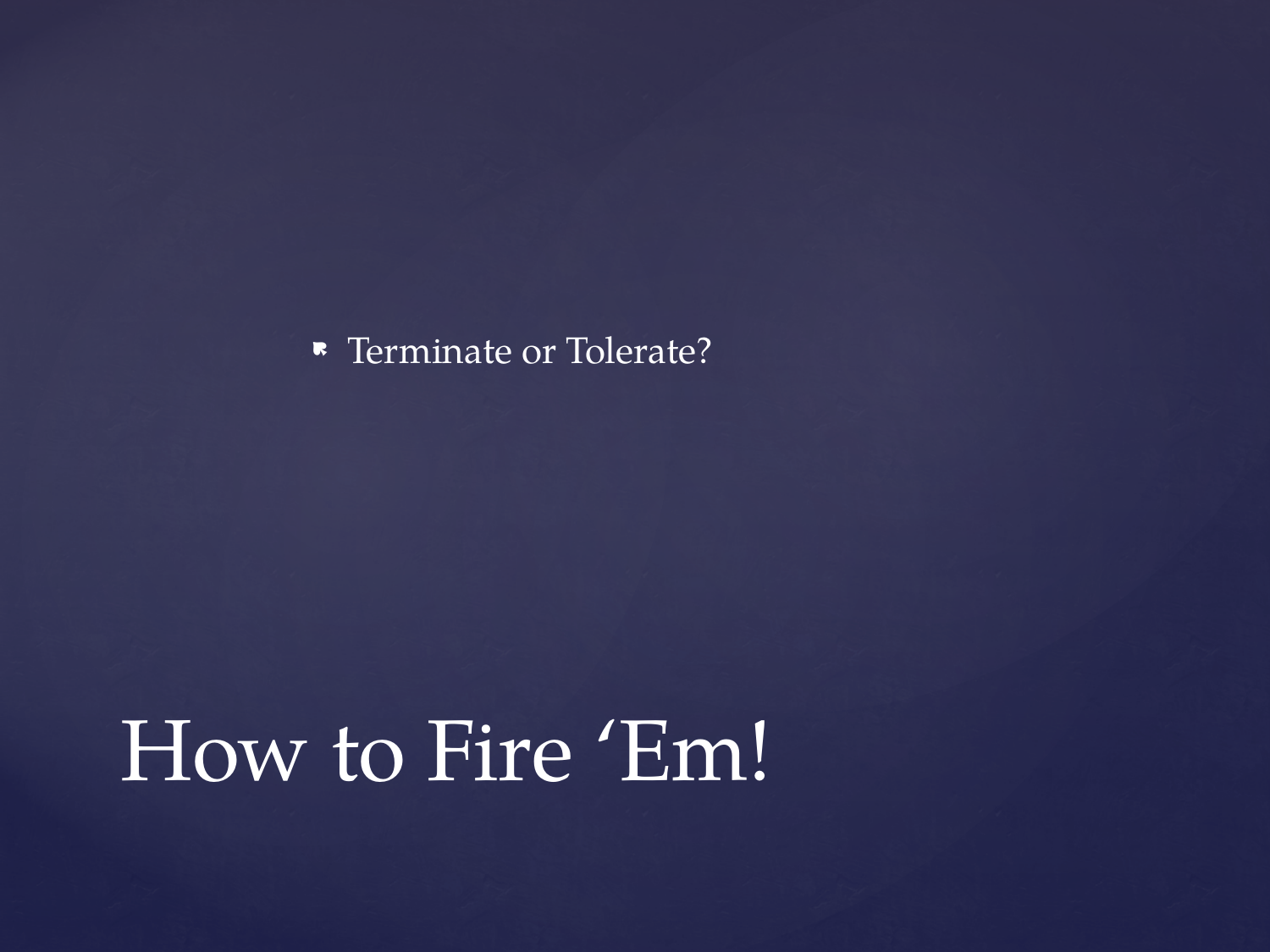

Terminate or Tolerate?
# How to Fire ‘Em!